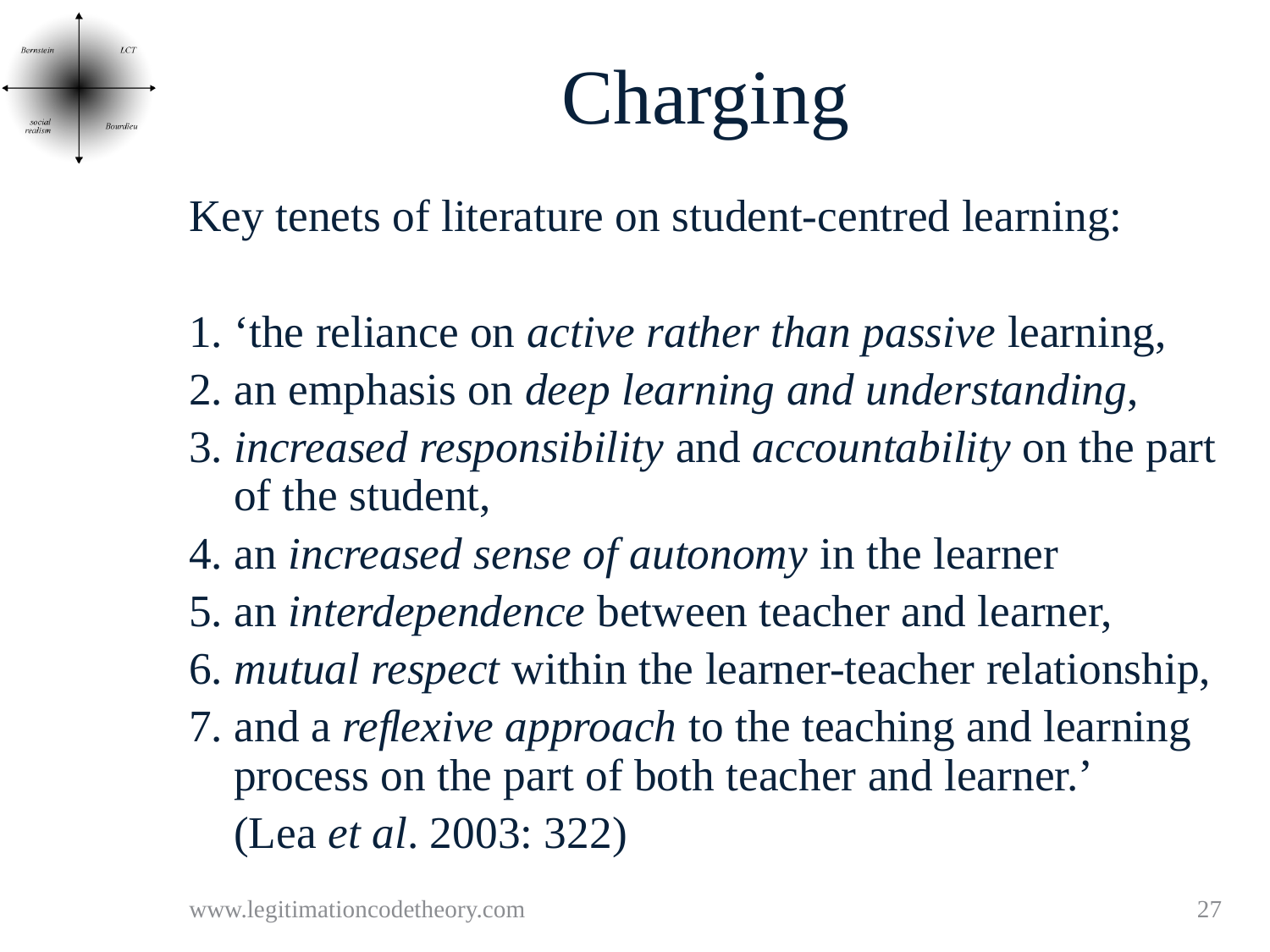

# Charging

Key tenets of literature on student-centred learning:

1. ‘the reliance on active rather than passive learning,
2. an emphasis on deep learning and understanding,
3. increased responsibility and accountability on the part of the student,
4. an increased sense of autonomy in the learner
5. an interdependence between teacher and learner,
6. mutual respect within the learner-teacher relationship,
7. and a reﬂexive approach to the teaching and learning process on the part of both teacher and learner.’
	(Lea et al. 2003: 322)
External
relations
www.legitimationcodetheory.com
27